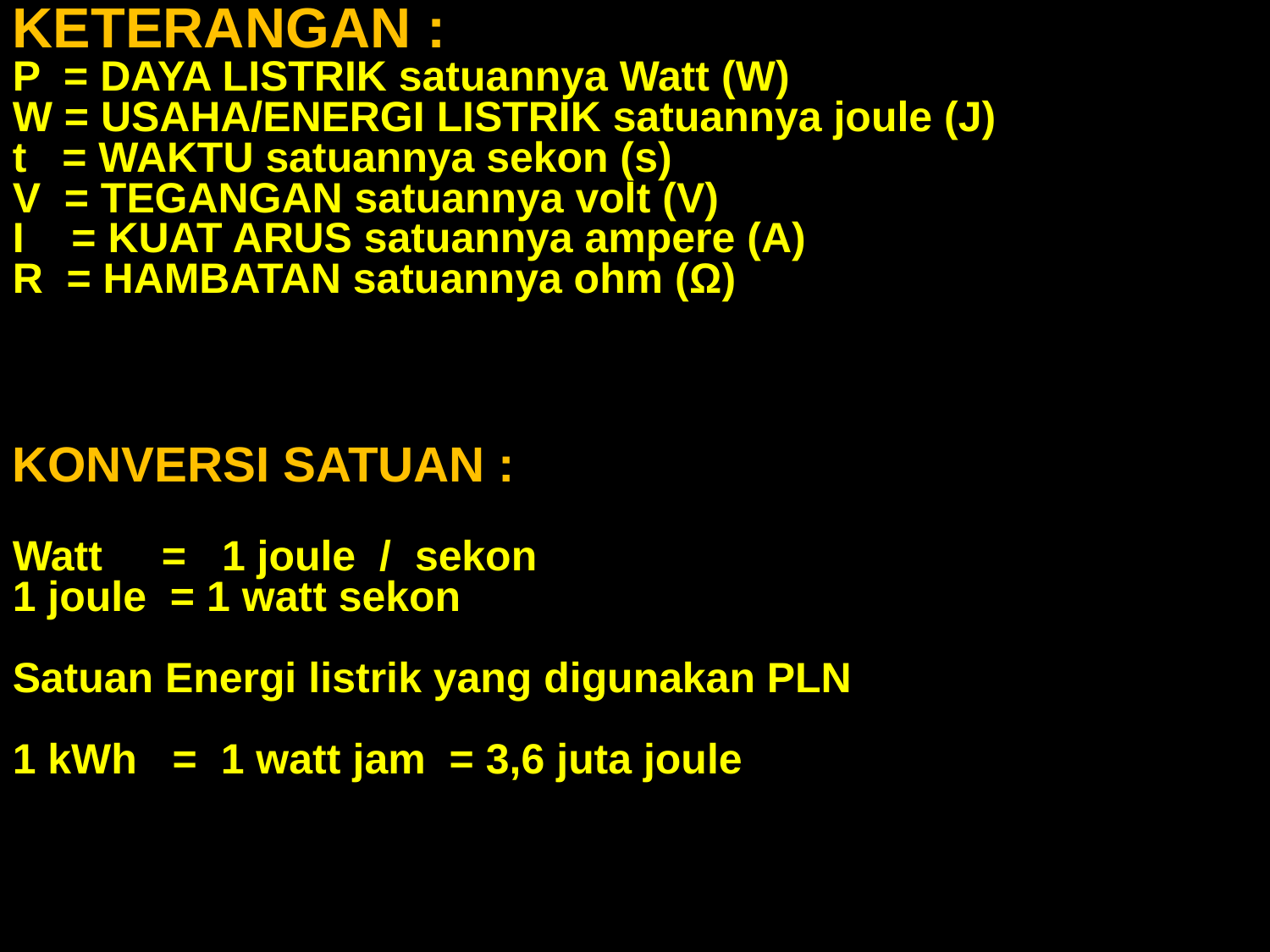

# KETERANGAN : P  = DAYA LISTRIK satuannya Watt (W) W = USAHA/ENERGI LISTRIK satuannya joule (J) t   = WAKTU satuannya sekon (s) V  = TEGANGAN satuannya volt (V) I    = KUAT ARUS satuannya ampere (A) R  = HAMBATAN satuannya ohm (Ω) KONVERSI SATUAN : Watt     =   1 joule  /  sekon 1 joule  = 1 watt sekon Satuan Energi listrik yang digunakan PLN 1 kWh   =  1 watt jam  = 3,6 juta joule